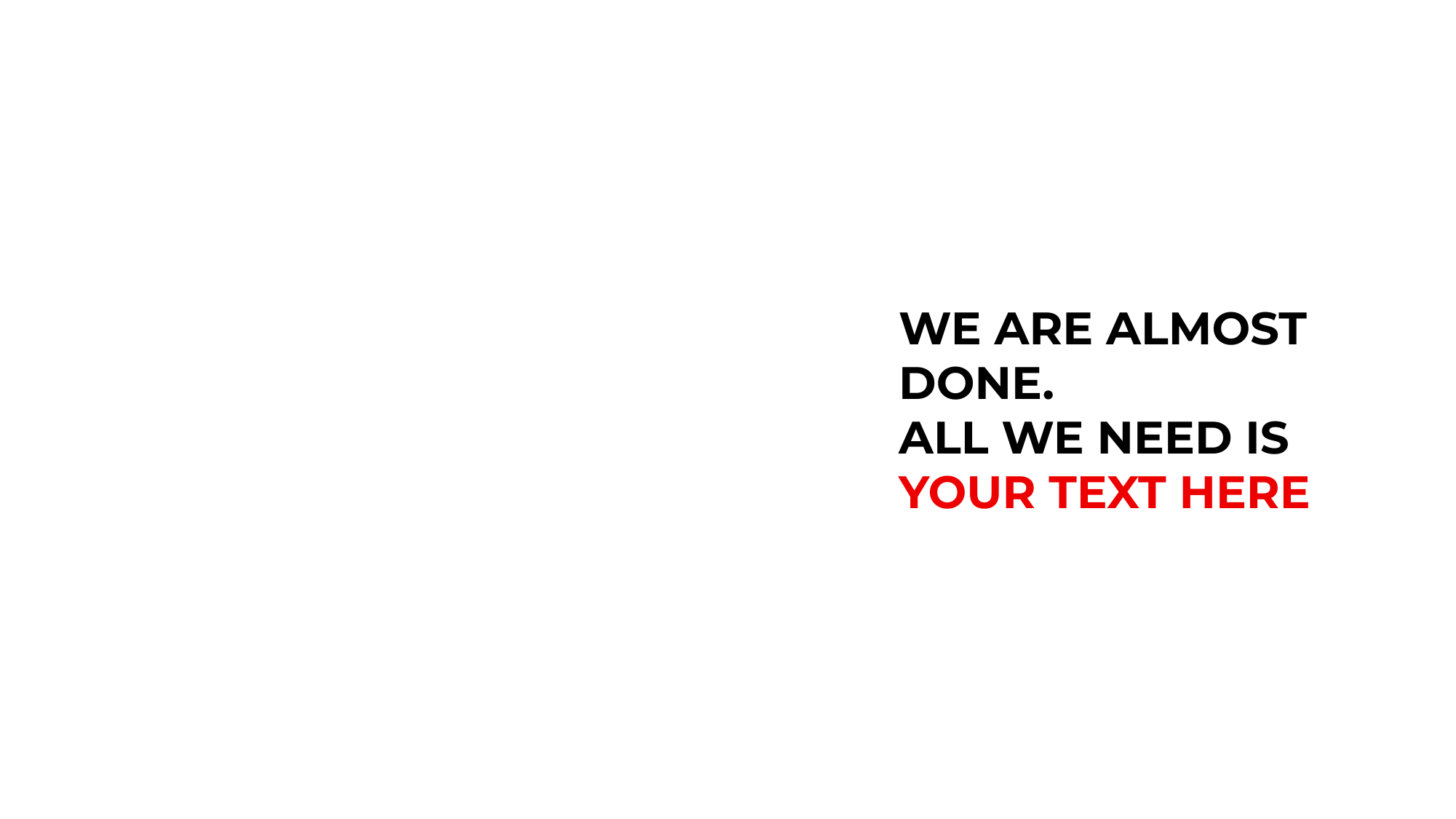

WE ARE ALMOST DONE.
ALL WE NEED IS
YOUR TEXT HERE